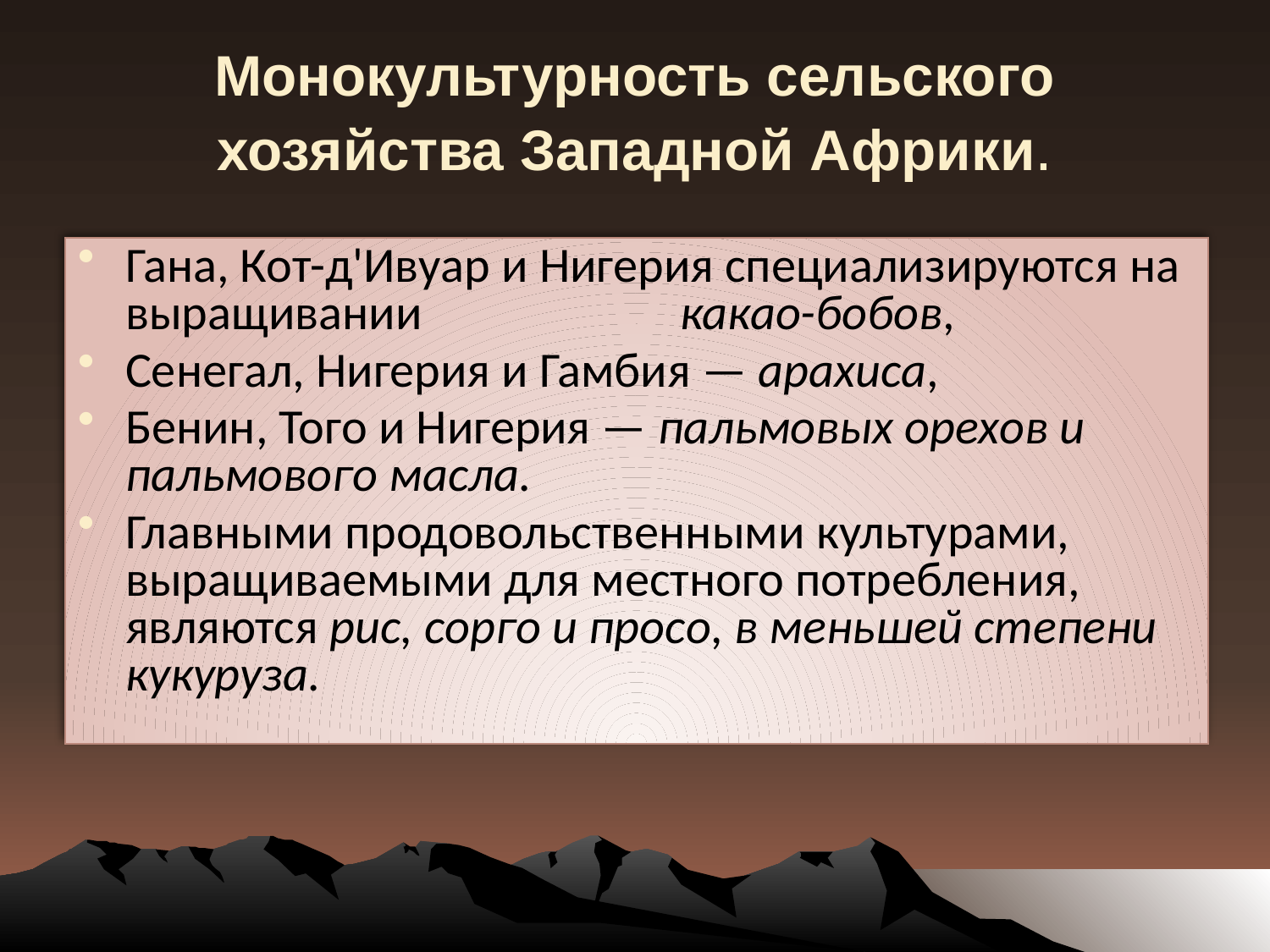

# Монокультурность сельского хозяйства Западной Африки.
Гана, Кот-д'Ивуар и Нигерия специализируются на выращивании                       какао-бобов,
Сенегал, Нигерия и Гамбия — арахиса,
Бенин, Того и Нигерия — пальмовых орехов и пальмового масла.
Главными продовольственными культурами, выращиваемыми для местного потребления, являются рис, сорго и просо, в меньшей степени кукуруза.